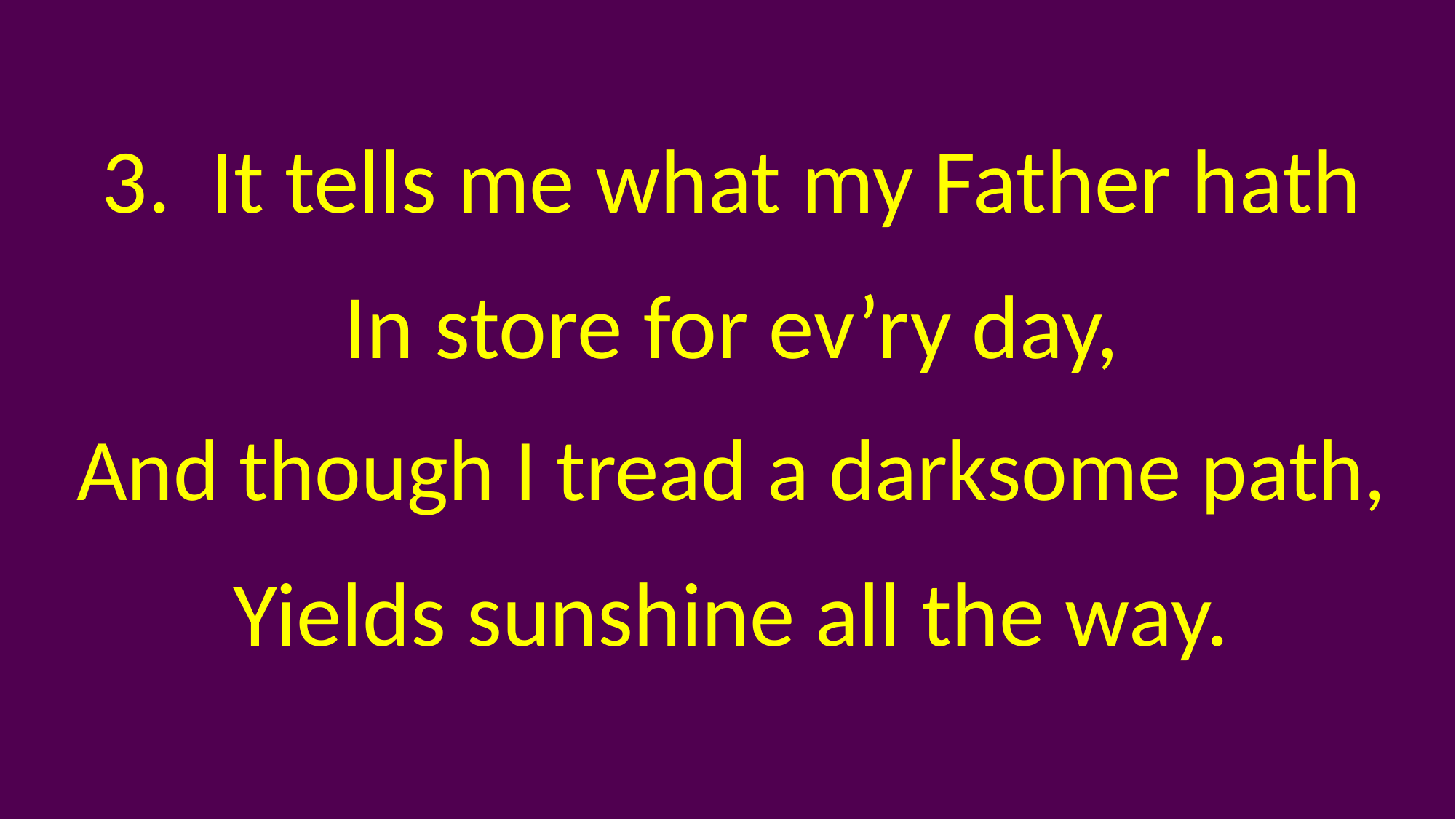

3. 	It tells me what my Father hath
In store for ev’ry day,
And though I tread a darksome path,
Yields sunshine all the way.